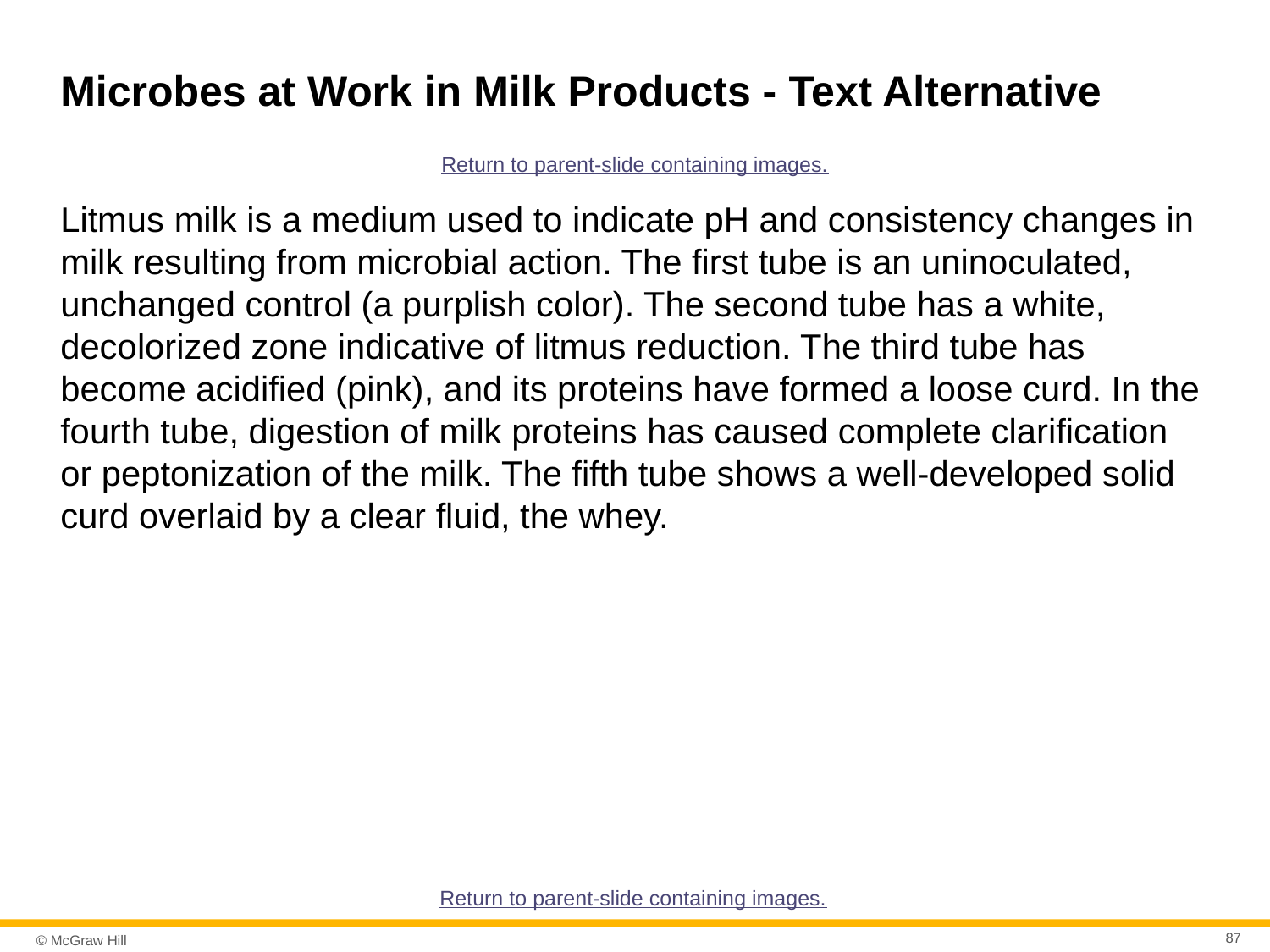

# Microbes at Work in Milk Products - Text Alternative
Return to parent-slide containing images.
Litmus milk is a medium used to indicate pH and consistency changes in milk resulting from microbial action. The first tube is an uninoculated, unchanged control (a purplish color). The second tube has a white, decolorized zone indicative of litmus reduction. The third tube has become acidified (pink), and its proteins have formed a loose curd. In the fourth tube, digestion of milk proteins has caused complete clarification or peptonization of the milk. The fifth tube shows a well-developed solid curd overlaid by a clear fluid, the whey.
Return to parent-slide containing images.